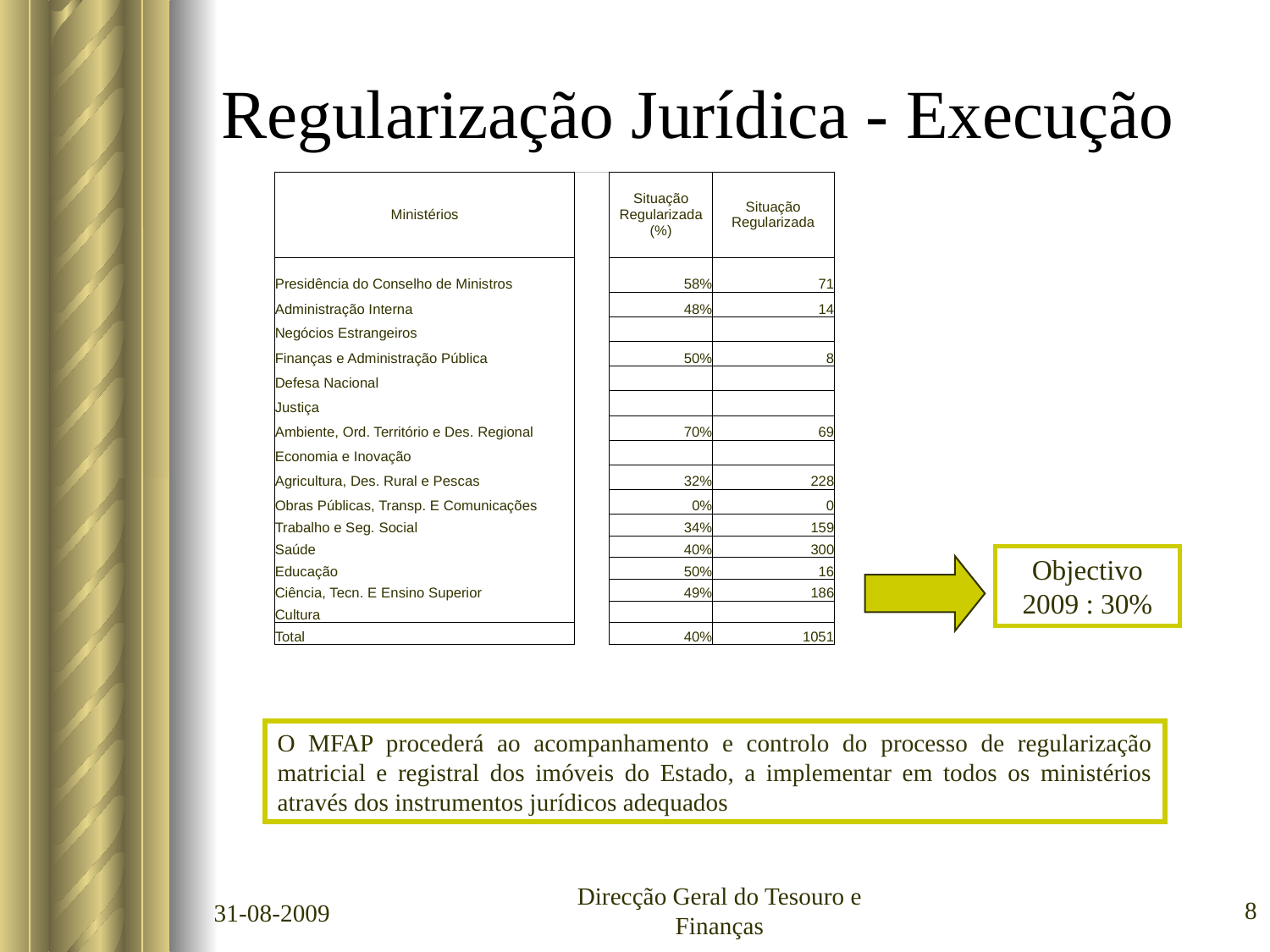

# Regularização Jurídica - Execução
| Ministérios |  | Situação Regularizada (%) | Situação Regularizada |
| --- | --- | --- | --- |
|  |  |  |  |
| Presidência do Conselho de Ministros |  | 58% | 71 |
| Administração Interna |  | 48% | 14 |
| Negócios Estrangeiros |  |  |  |
| Finanças e Administração Pública |  | 50% | 8 |
| Defesa Nacional |  |  |  |
| Justiça |  |  |  |
| Ambiente, Ord. Território e Des. Regional |  | 70% | 69 |
| Economia e Inovação |  |  |  |
| Agricultura, Des. Rural e Pescas |  | 32% | 228 |
| Obras Públicas, Transp. E Comunicações |  | 0% | 0 |
| Trabalho e Seg. Social |  | 34% | 159 |
| Saúde |  | 40% | 300 |
| Educação |  | 50% | 16 |
| Ciência, Tecn. E Ensino Superior |  | 49% | 186 |
| Cultura |  |  |  |
| Total |  | 40% | 1051 |

Objectivo 2009 : 30%

O MFAP procederá ao acompanhamento e controlo do processo de regularização matricial e registral dos imóveis do Estado, a implementar em todos os ministérios através dos instrumentos jurídicos adequados
31-08-2009
Direcção Geral do Tesouro e Finanças
8